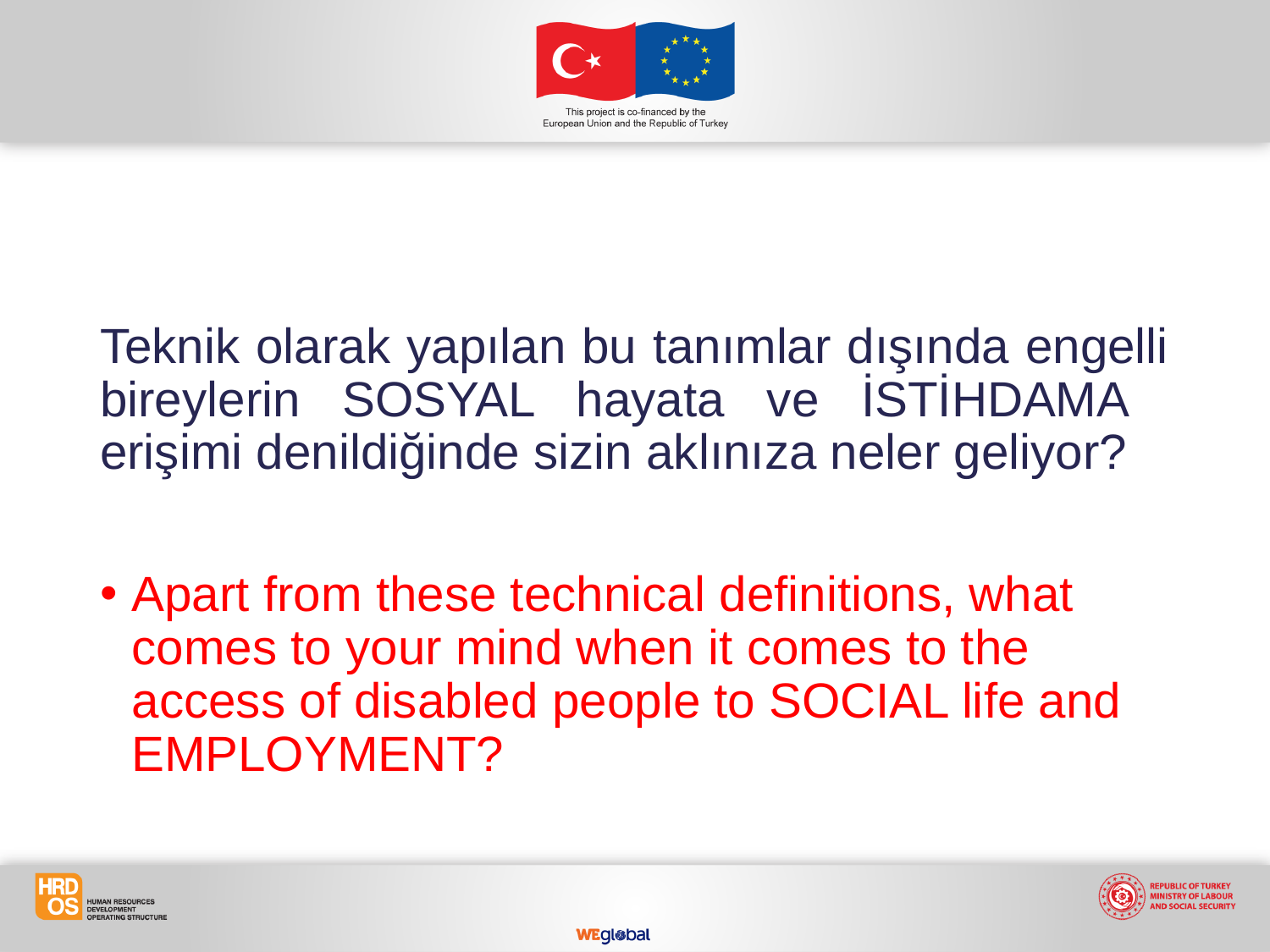

Teknik olarak yapılan bu tanımlar dışında engelli bireylerin SOSYAL hayata ve İSTİHDAMA  erişimi denildiğinde sizin aklınıza neler geliyor?

Apart from these technical definitions, what comes to your mind when it comes to the access of disabled people to SOCIAL life and EMPLOYMENT?